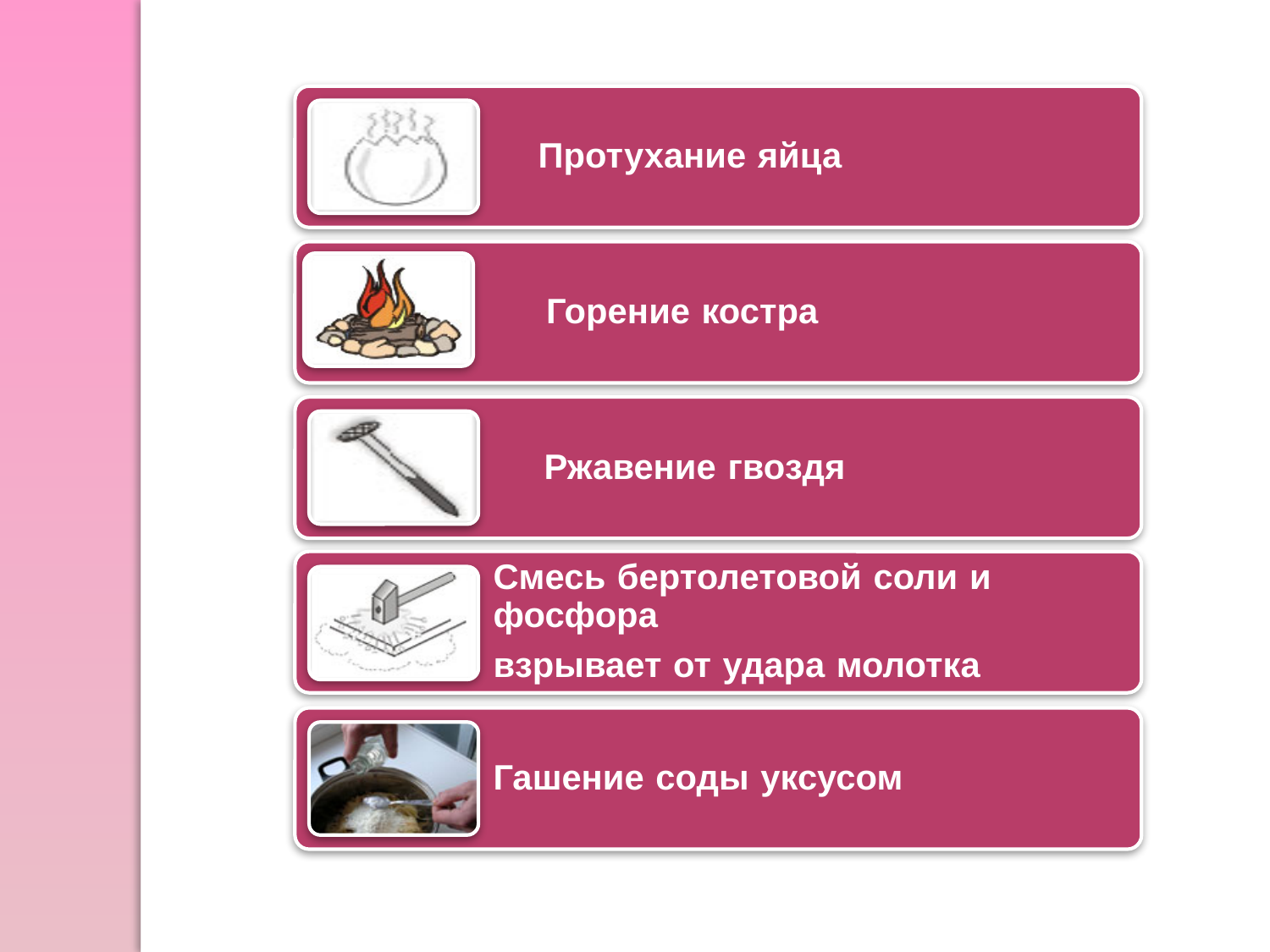

Протухание яйца
       Горение костра
     Ржавение гвоздя
Смесь бертолетовой соли и фосфора
взрывает от удара молотка
Гашение соды уксусом